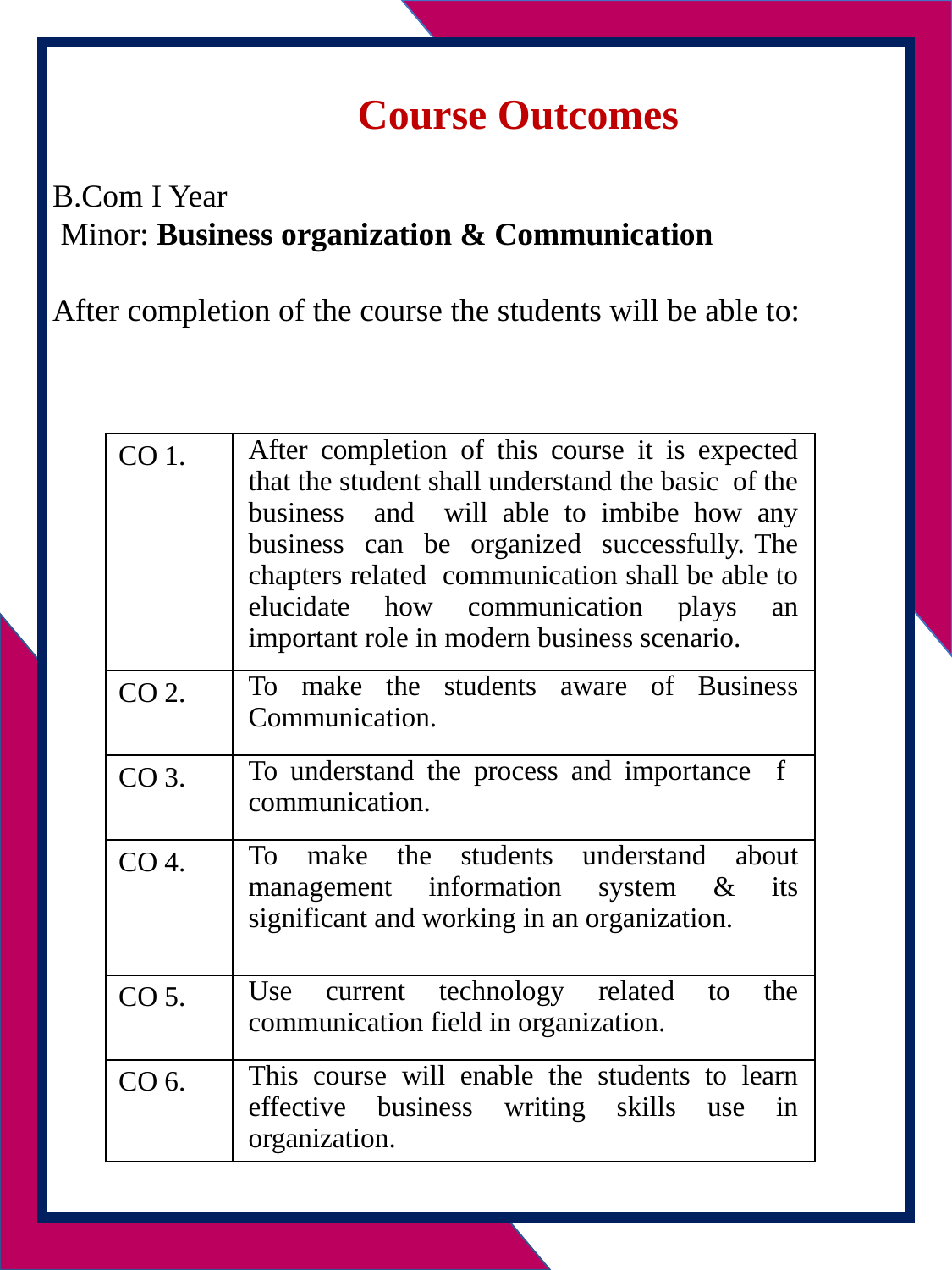

Course Outcomes

     B.Com I Year
      Minor: Business organization & Communication

     After completion of the course the students will be able to:

| CO 1. | After completion of this course it is expected that the student shall understand the basic of the business and will able to imbibe how any business can be organized successfully. The chapters related communication shall be able to elucidate how communication plays an important role in modern business scenario. |
| --- | --- |
| CO 2. | To make the students aware of Business Communication. |
| CO 3. | To understand the process and importance f communication. |
| CO 4. | To make the students understand about management information system & its significant and working in an organization. |
| CO 5. | Use current technology related to the communication field in organization. |
| CO 6. | This course will enable the students to learn effective business writing skills use in organization. |